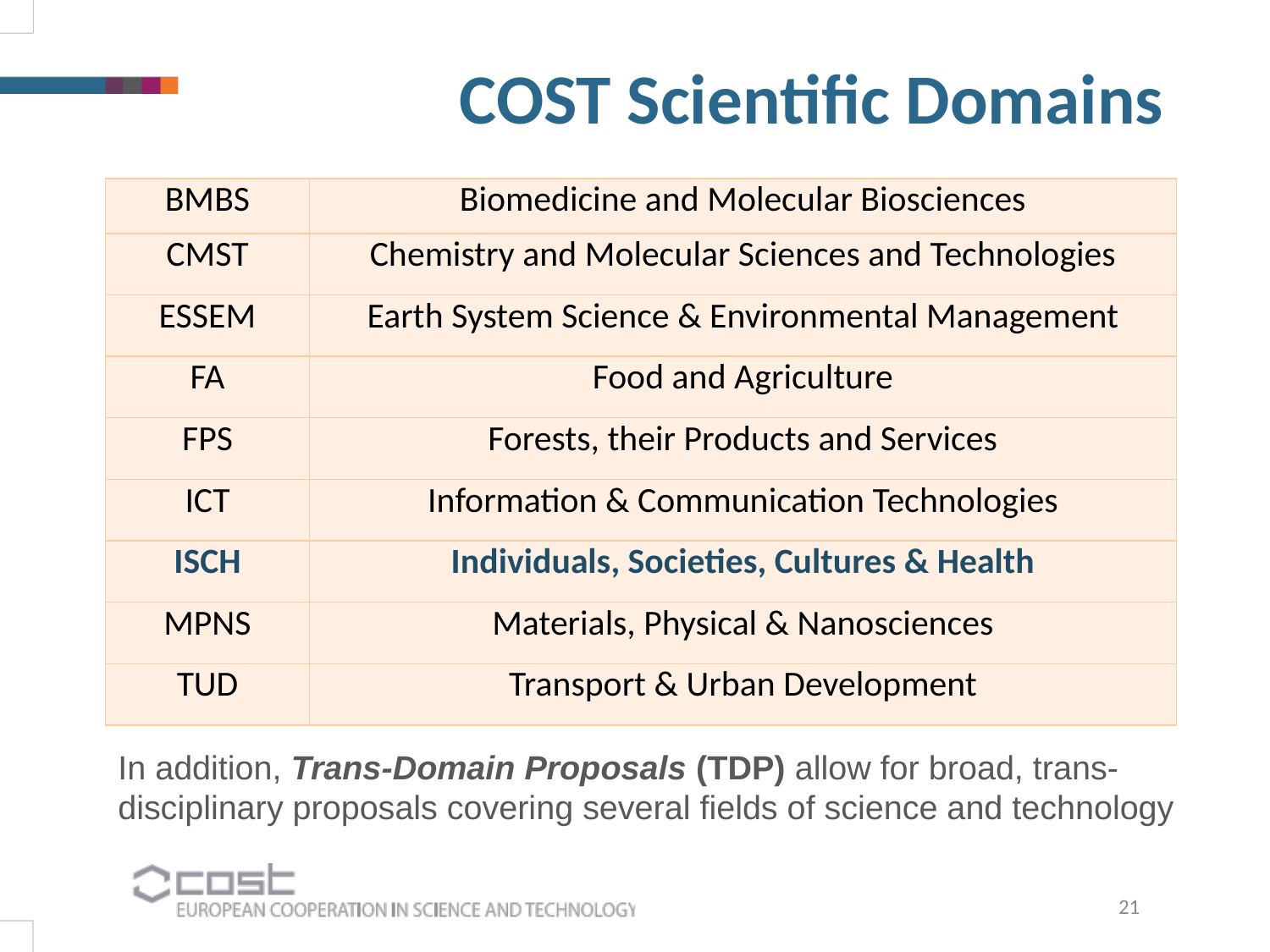

COST Scientific Domains
| BMBS | Biomedicine and Molecular Biosciences |
| --- | --- |
| CMST | Chemistry and Molecular Sciences and Technologies |
| ESSEM | Earth System Science & Environmental Management |
| FA | Food and Agriculture |
| FPS | Forests, their Products and Services |
| ICT | Information & Communication Technologies |
| ISCH | Individuals, Societies, Cultures & Health |
| MPNS | Materials, Physical & Nanosciences |
| TUD | Transport & Urban Development |
In addition, Trans-Domain Proposals (TDP) allow for broad, trans-disciplinary proposals covering several fields of science and technology
21